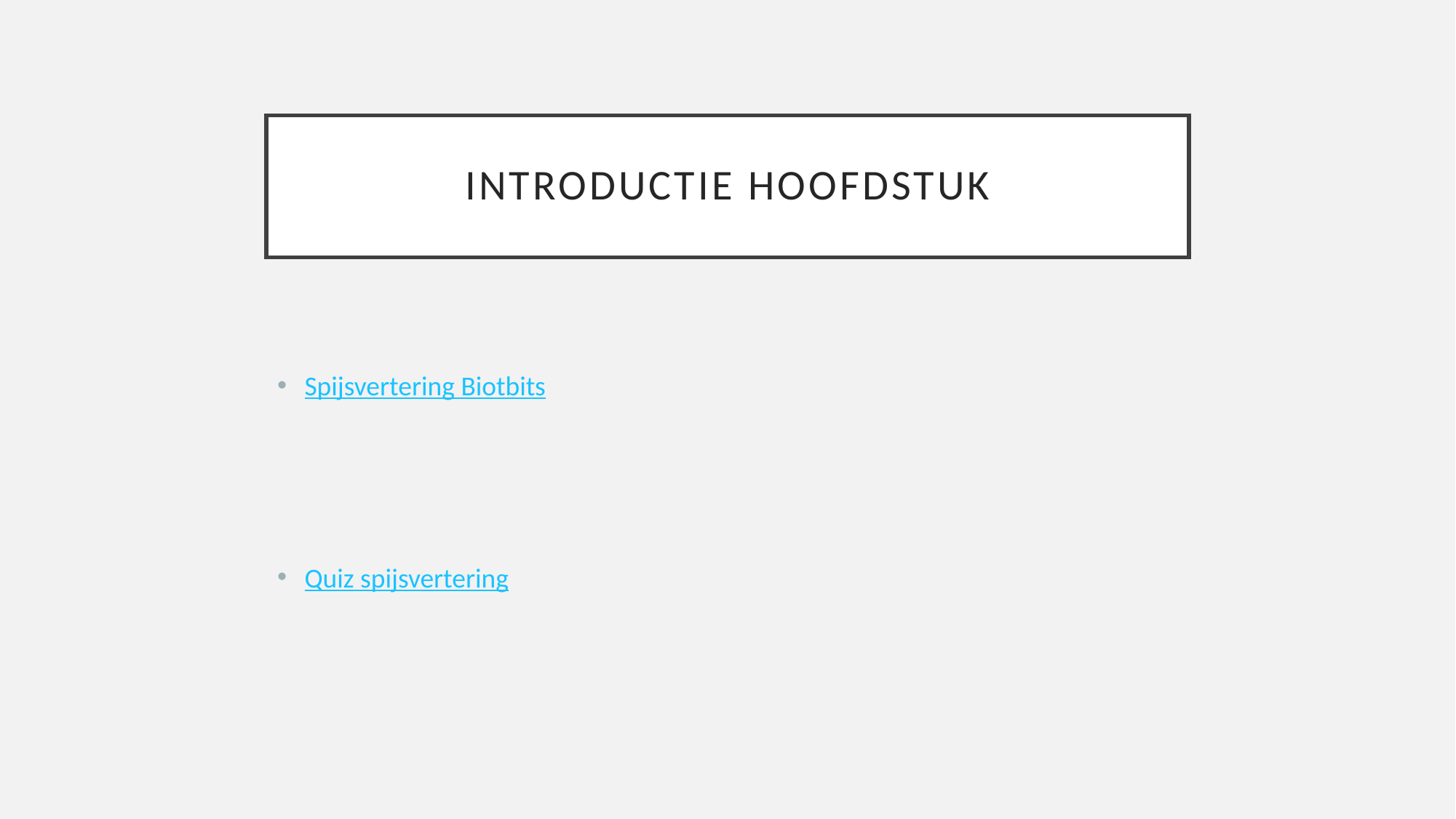

# Introductie hoofdstuk

Spijsvertering Biotbits

Quiz spijsvertering